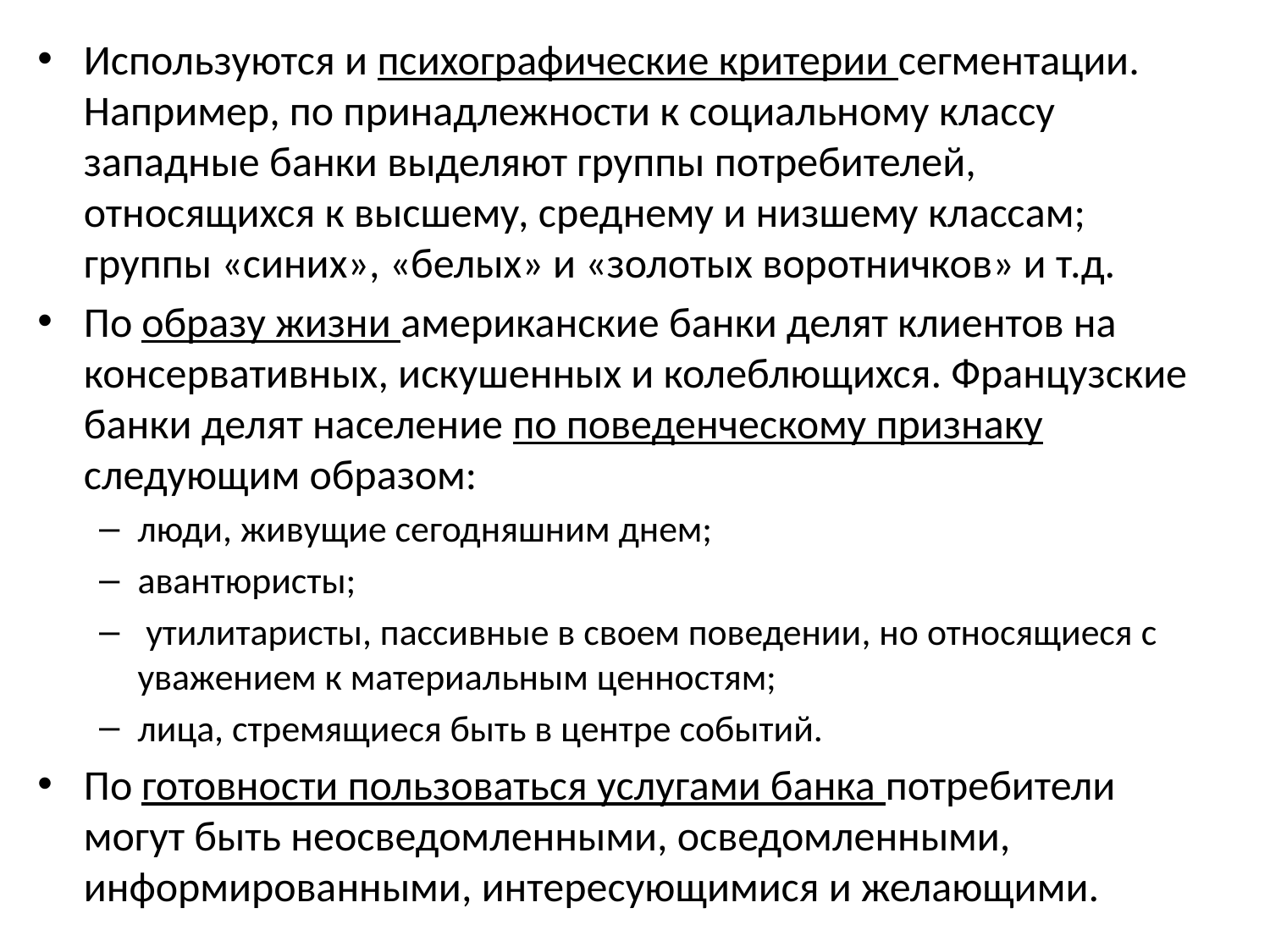

Используются и психографические критерии сегментации. Например, по принадлежности к социальному классу западные банки выделяют группы потребителей, относящихся к высшему, среднему и низшему классам; группы «синих», «белых» и «золотых воротничков» и т.д.
По образу жизни американские банки делят клиентов на консервативных, искушенных и колеблющихся. Французские банки делят население по поведенческому признаку следующим образом:
люди, живущие сегодняшним днем;
авантюристы;
 утилитаристы, пассивные в своем поведении, но относящиеся с уважением к материальным ценностям;
лица, стремящиеся быть в центре событий.
По готовности пользоваться услугами банка потребители могут быть неосведомленными, осведомленными, информированными, интересующимися и желающими.